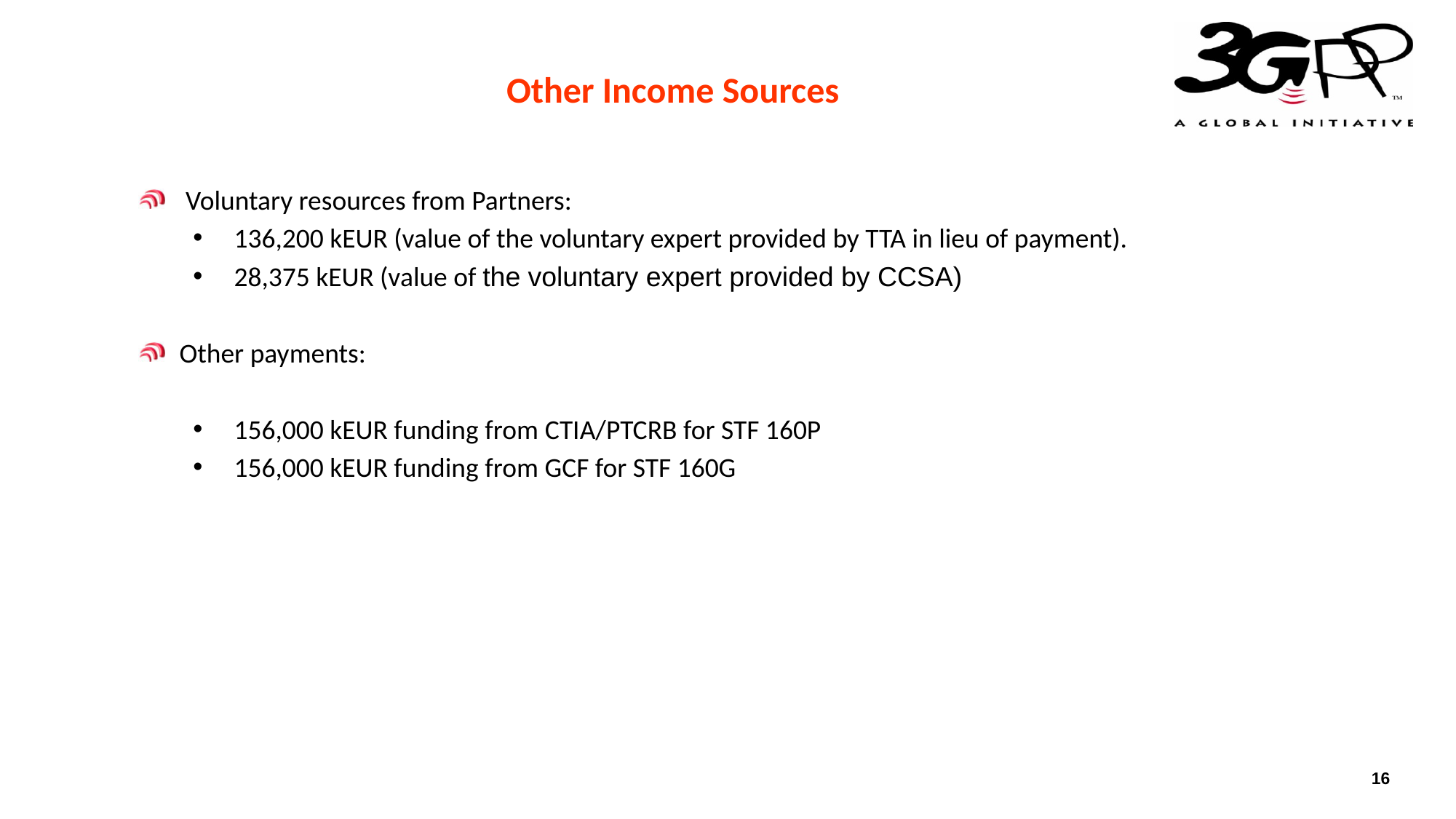

# Other Income Sources
 Voluntary resources from Partners:
136,200 kEUR (value of the voluntary expert provided by TTA in lieu of payment).
28,375 kEUR (value of the voluntary expert provided by CCSA)

Other payments:

156,000 kEUR funding from CTIA/PTCRB for STF 160P
156,000 kEUR funding from GCF for STF 160G

16